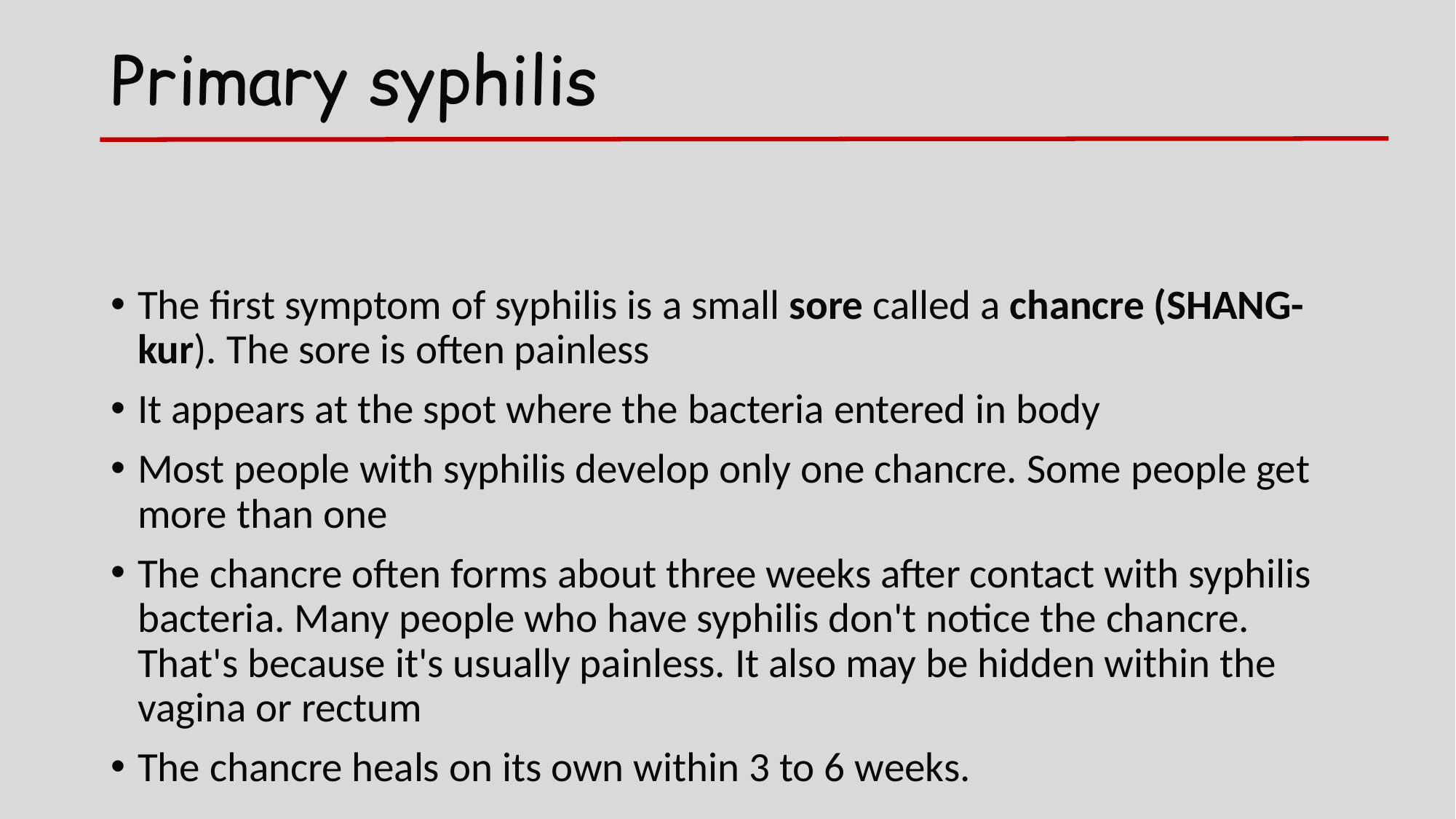

# Primary syphilis
The first symptom of syphilis is a small sore called a chancre (SHANG-kur). The sore is often painless
It appears at the spot where the bacteria entered in body
Most people with syphilis develop only one chancre. Some people get more than one
The chancre often forms about three weeks after contact with syphilis bacteria. Many people who have syphilis don't notice the chancre. That's because it's usually painless. It also may be hidden within the vagina or rectum
The chancre heals on its own within 3 to 6 weeks.